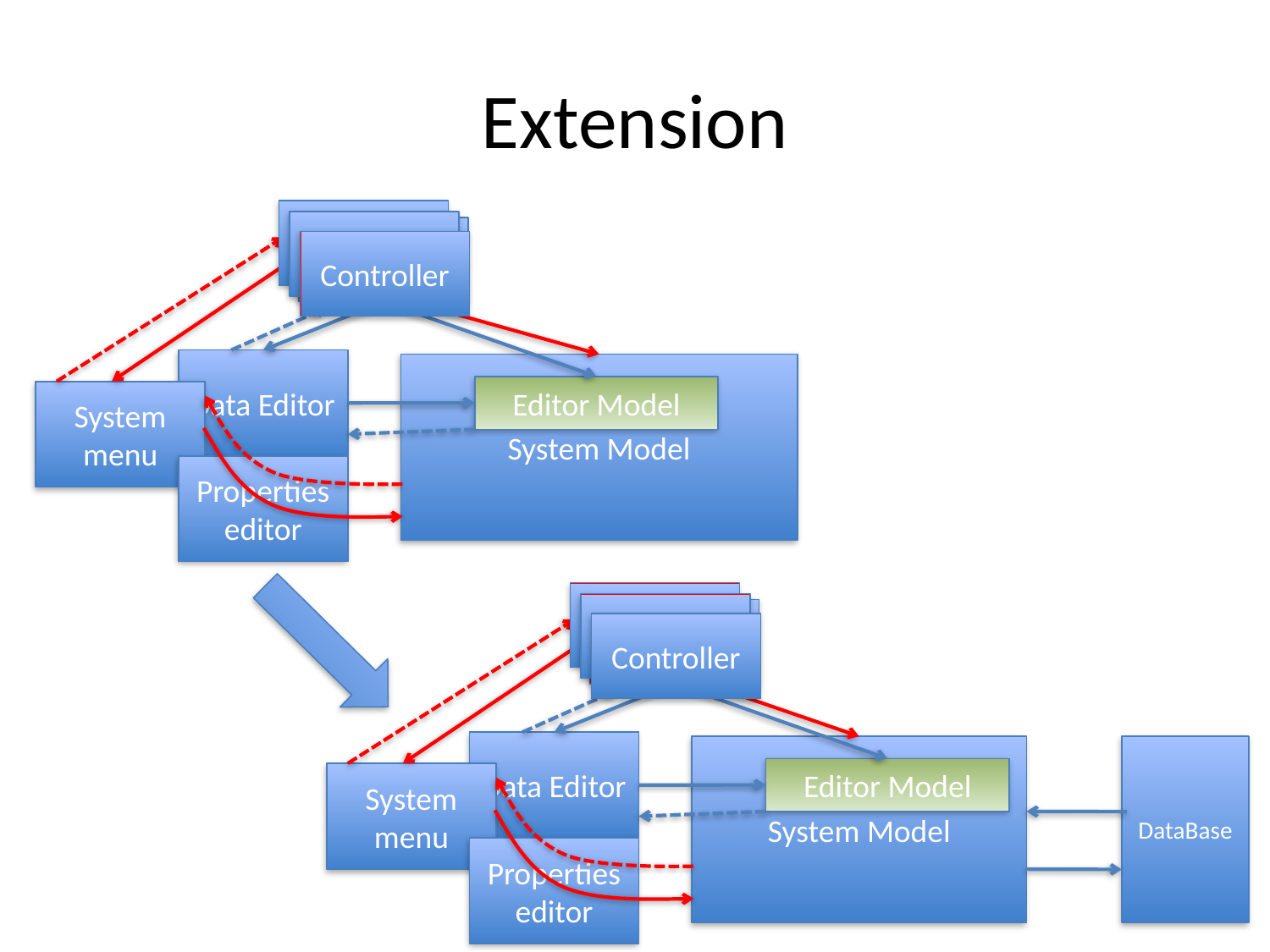

# Extension
Controller
Controller
Controller
Controller

Data Editor
System Model
Editor Model
System menu

Properties editor
Controller
Controller
Controller

Controller

Data Editor
System Model
DataBase
Editor Model
System menu

Properties editor